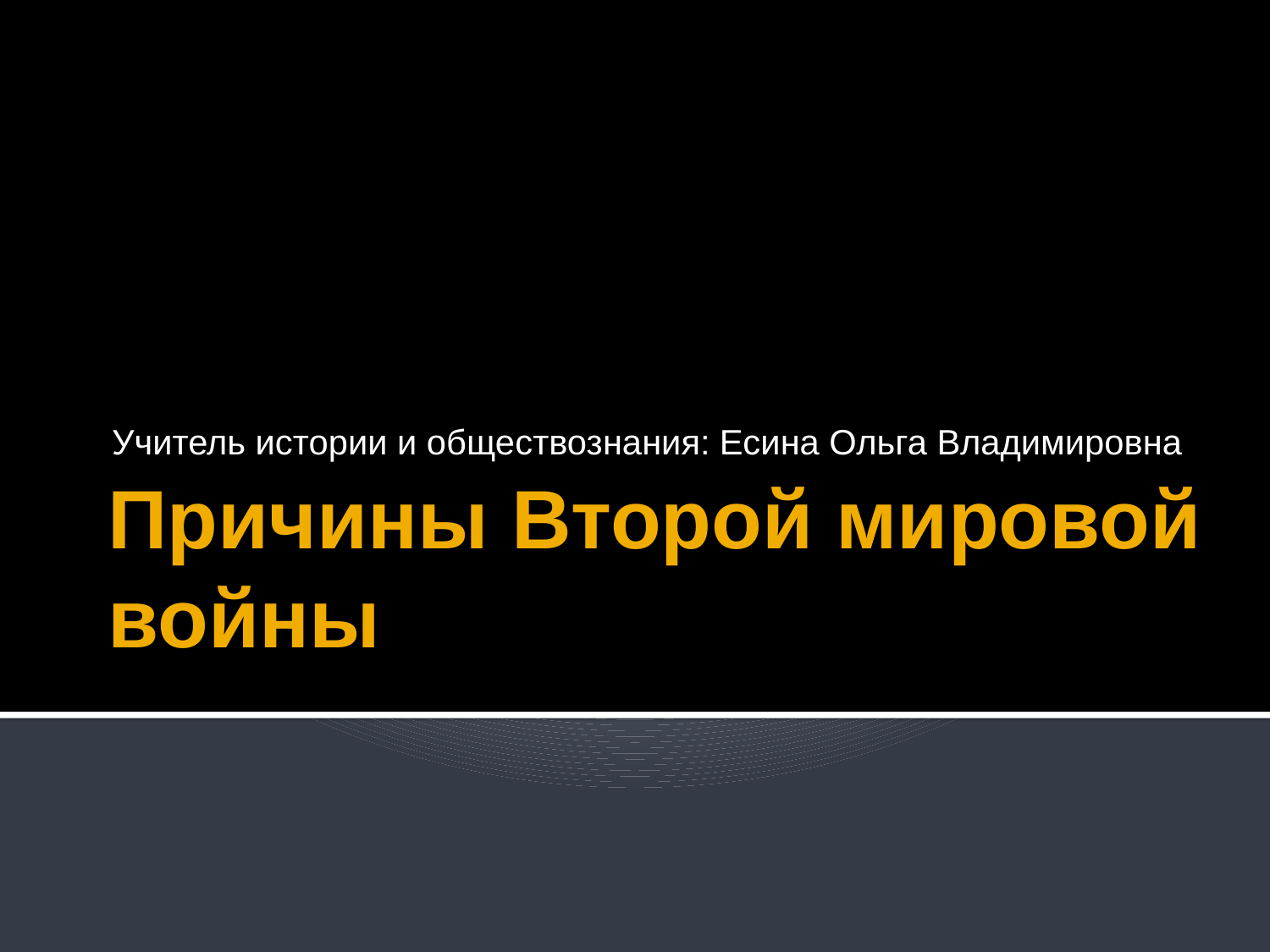

Учитель истории и обществознания: Есина Ольга Владимировна
# Причины Второй мировой войны